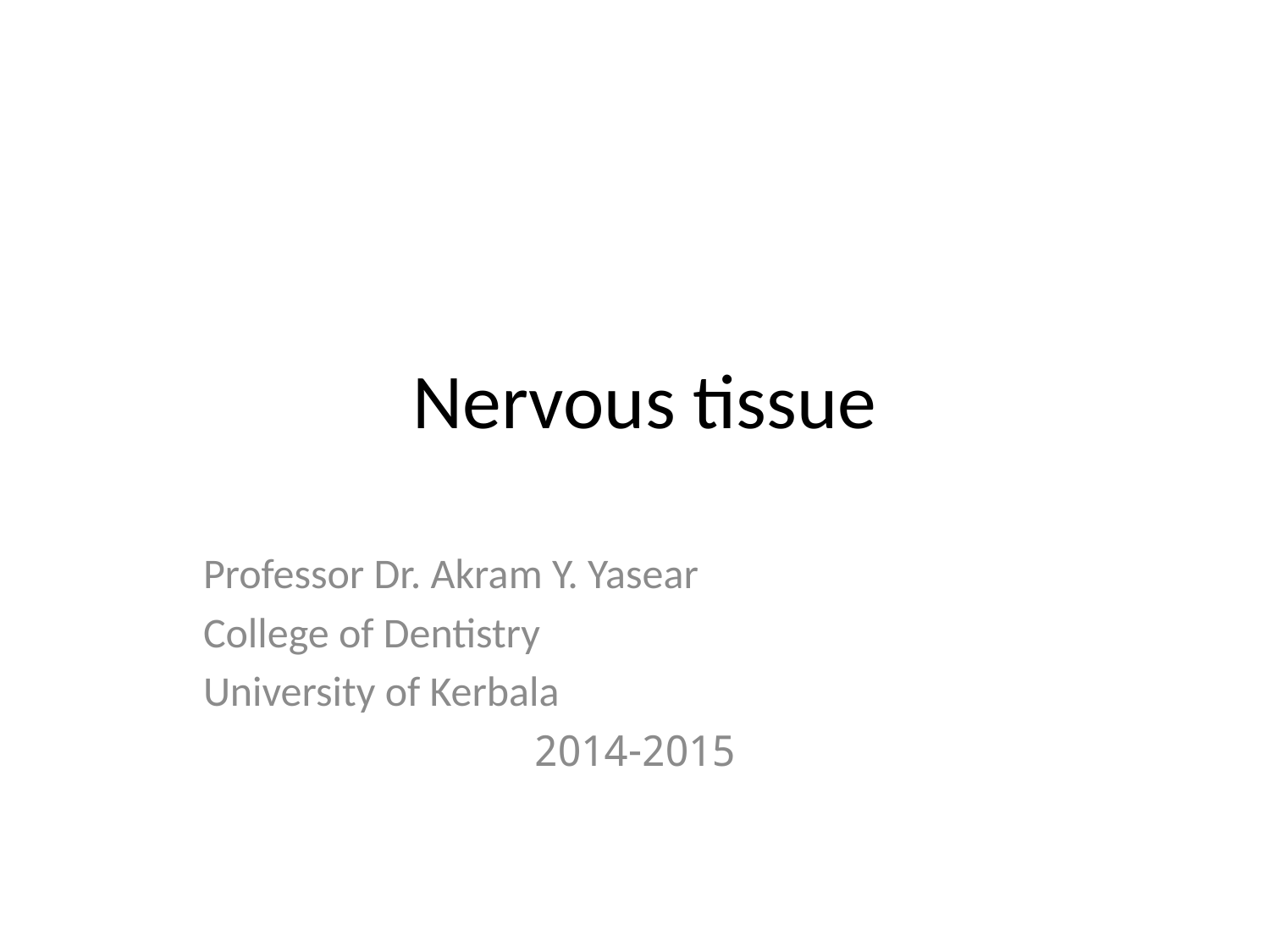

# Nervous tissue
Professor Dr. Akram Y. Yasear
College of Dentistry
University of Kerbala
2014-2015